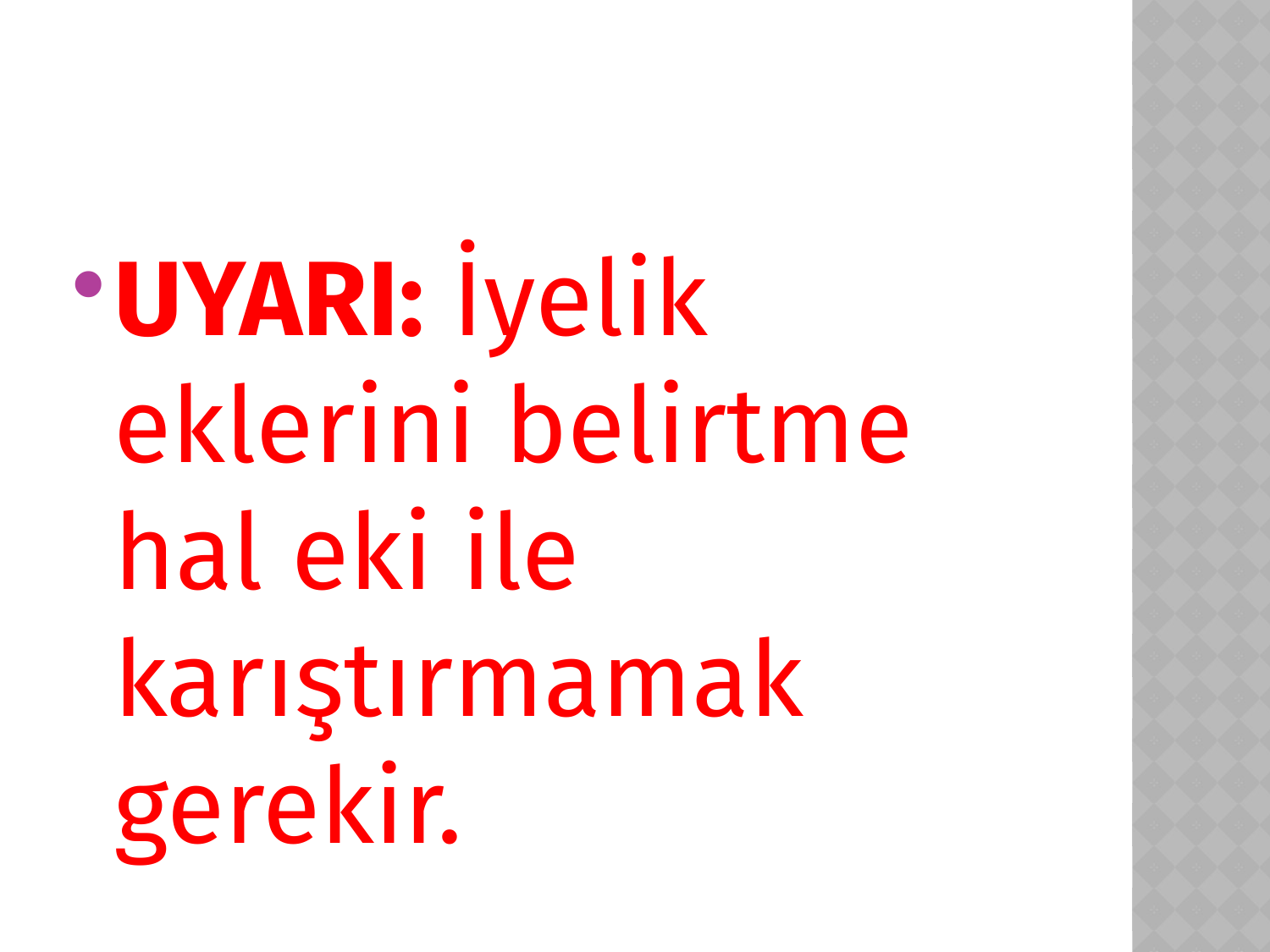

#
UYARI: İyelik eklerini belirtme hal eki ile karıştırmamak gerekir.